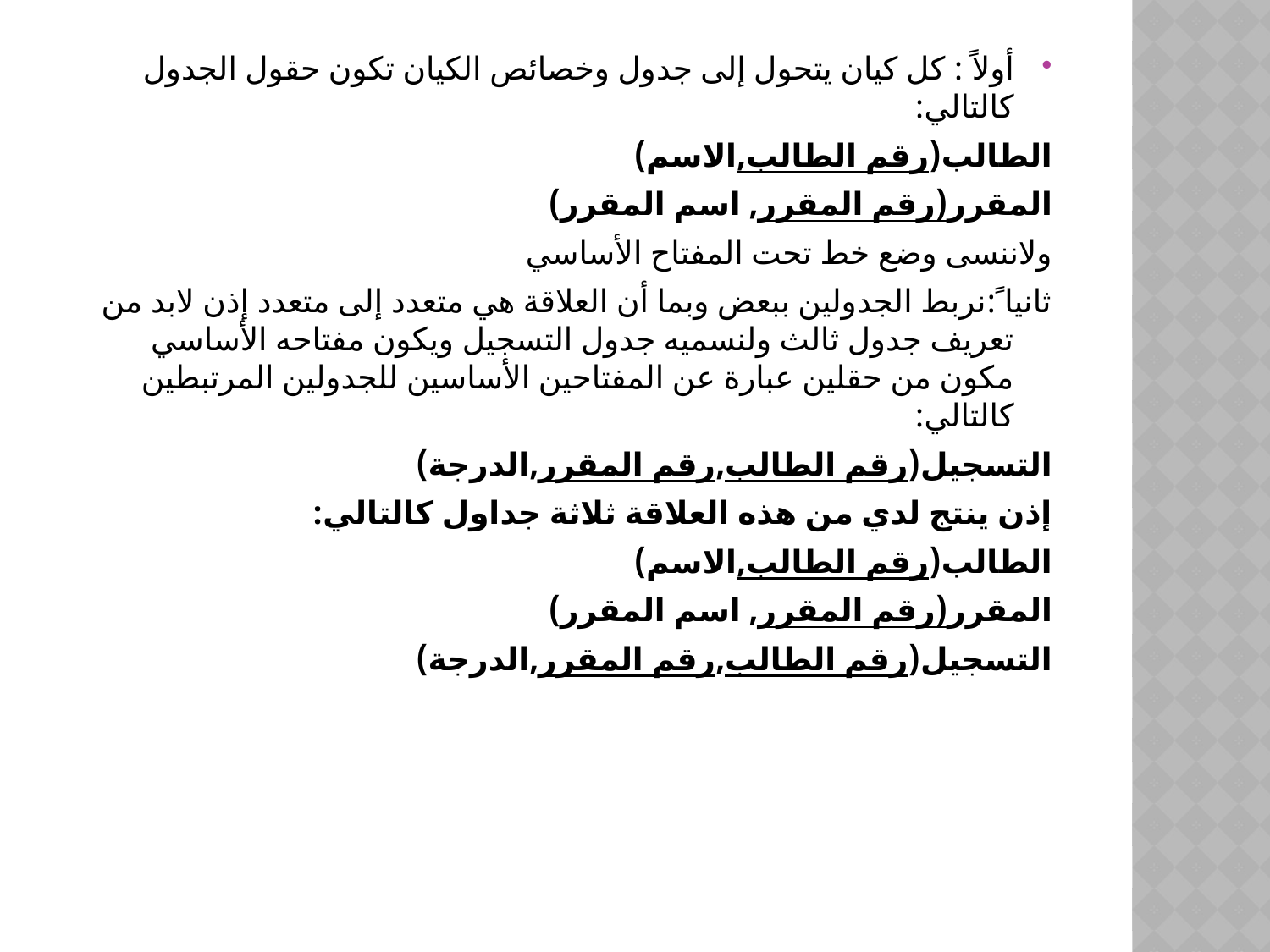

أولاً : كل كيان يتحول إلى جدول وخصائص الكيان تكون حقول الجدول كالتالي:
الطالب(رقم الطالب,الاسم)
المقرر(رقم المقرر, اسم المقرر)
ولاننسى وضع خط تحت المفتاح الأساسي
ثانيا ً:نربط الجدولين ببعض وبما أن العلاقة هي متعدد إلى متعدد إذن لابد من تعريف جدول ثالث ولنسميه جدول التسجيل ويكون مفتاحه الأساسي مكون من حقلين عبارة عن المفتاحين الأساسين للجدولين المرتبطين كالتالي:
التسجيل(رقم الطالب,رقم المقرر,الدرجة)
إذن ينتج لدي من هذه العلاقة ثلاثة جداول كالتالي:
الطالب(رقم الطالب,الاسم)
المقرر(رقم المقرر, اسم المقرر)
التسجيل(رقم الطالب,رقم المقرر,الدرجة)